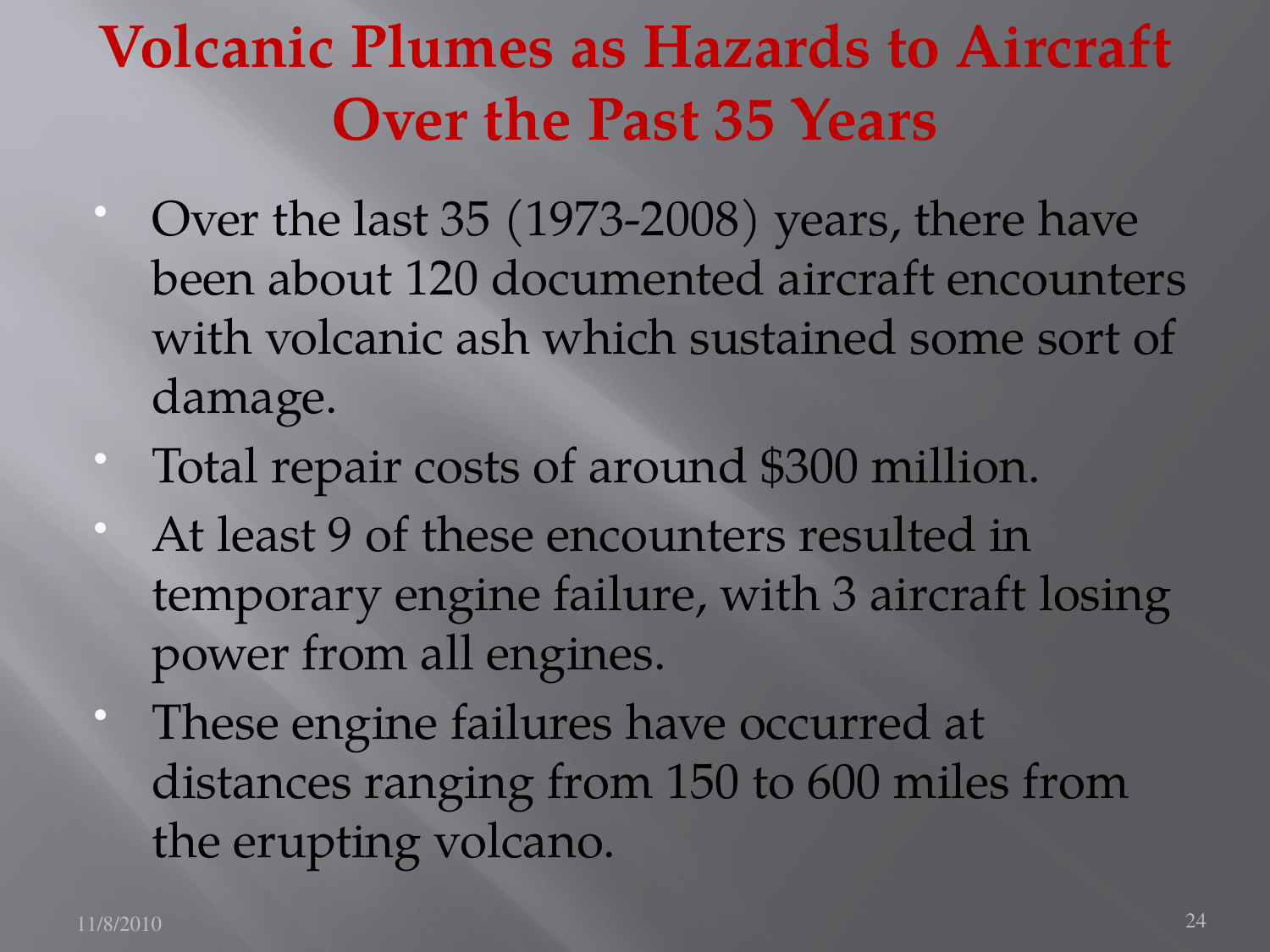

# Volcanic Plumes as Hazards to Aircraft Over the Past 35 Years
Over the last 35 (1973-2008) years, there have been about 120 documented aircraft encounters with volcanic ash which sustained some sort of damage.
Total repair costs of around $300 million.
At least 9 of these encounters resulted in temporary engine failure, with 3 aircraft losing power from all engines.
These engine failures have occurred at distances ranging from 150 to 600 miles from the erupting volcano.
11/8/2010
24